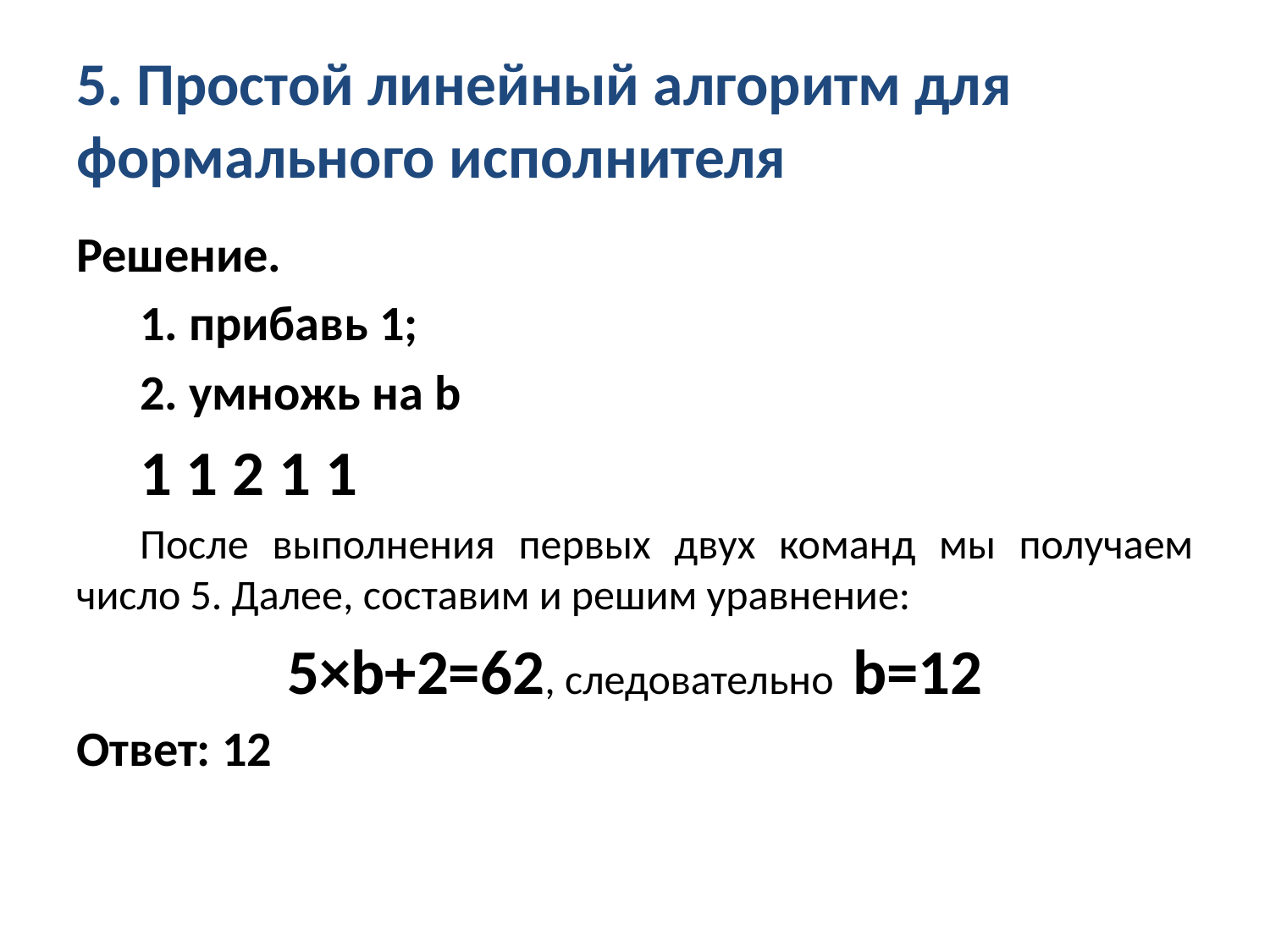

# 5. Простой линейный алгоритм для формального исполнителя
Решение.
1. прибавь 1;
2. умножь на b
1 1 2 1 1
После выполнения первых двух команд мы получаем число 5. Далее, составим и решим уравнение:
5×b+2=62, следовательно  b=12
Ответ: 12